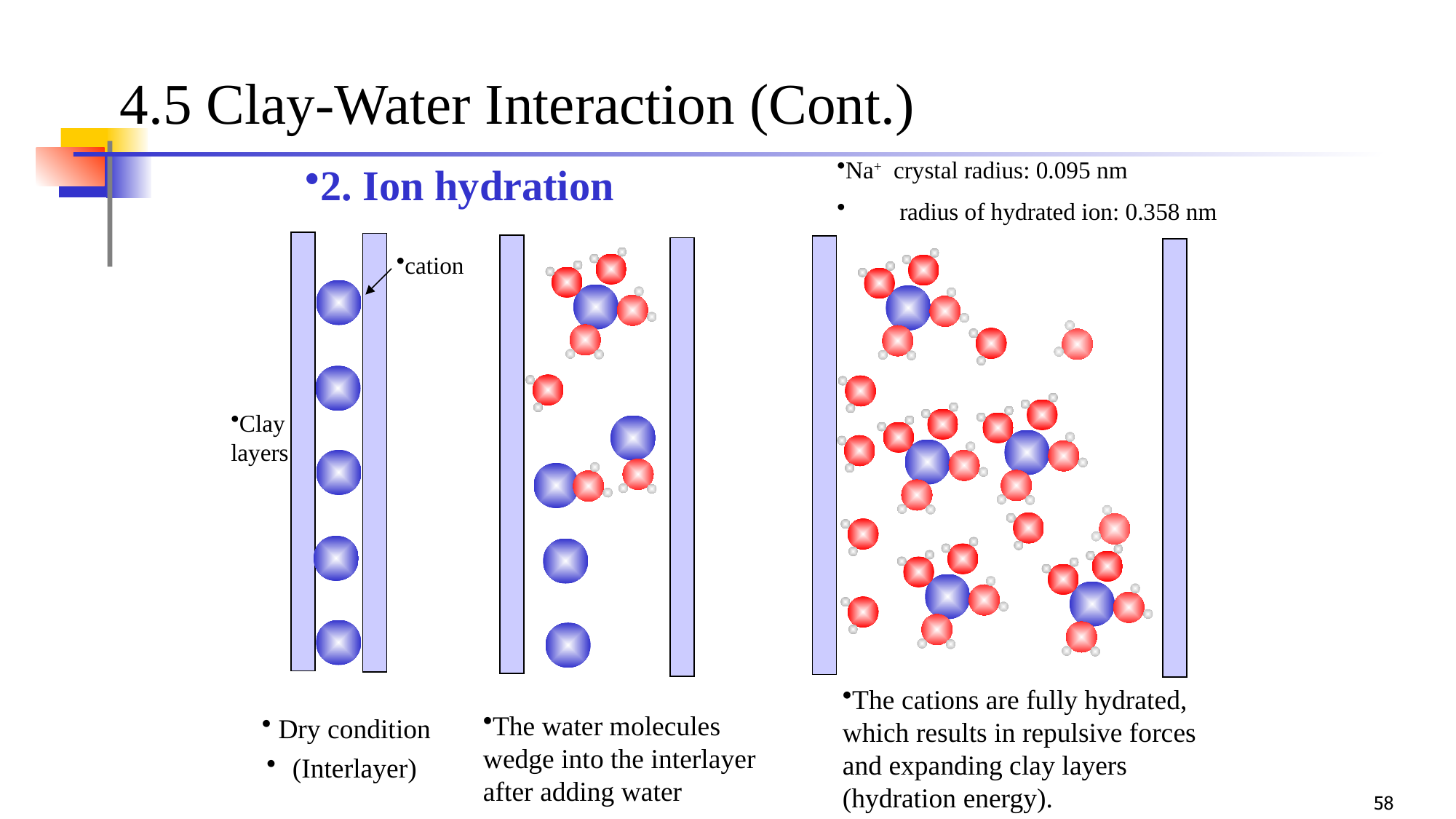

58
# 4.5 Clay-Water Interaction (Cont.)
Na+  crystal radius: 0.095 nm
         radius of hydrated ion: 0.358 nm

The cations are fully hydrated, which results in repulsive forces and expanding clay layers (hydration energy).
2. Ion hydration

cation

Clay layers
Dry condition
(Interlayer)

The water molecules wedge into the interlayer after adding water